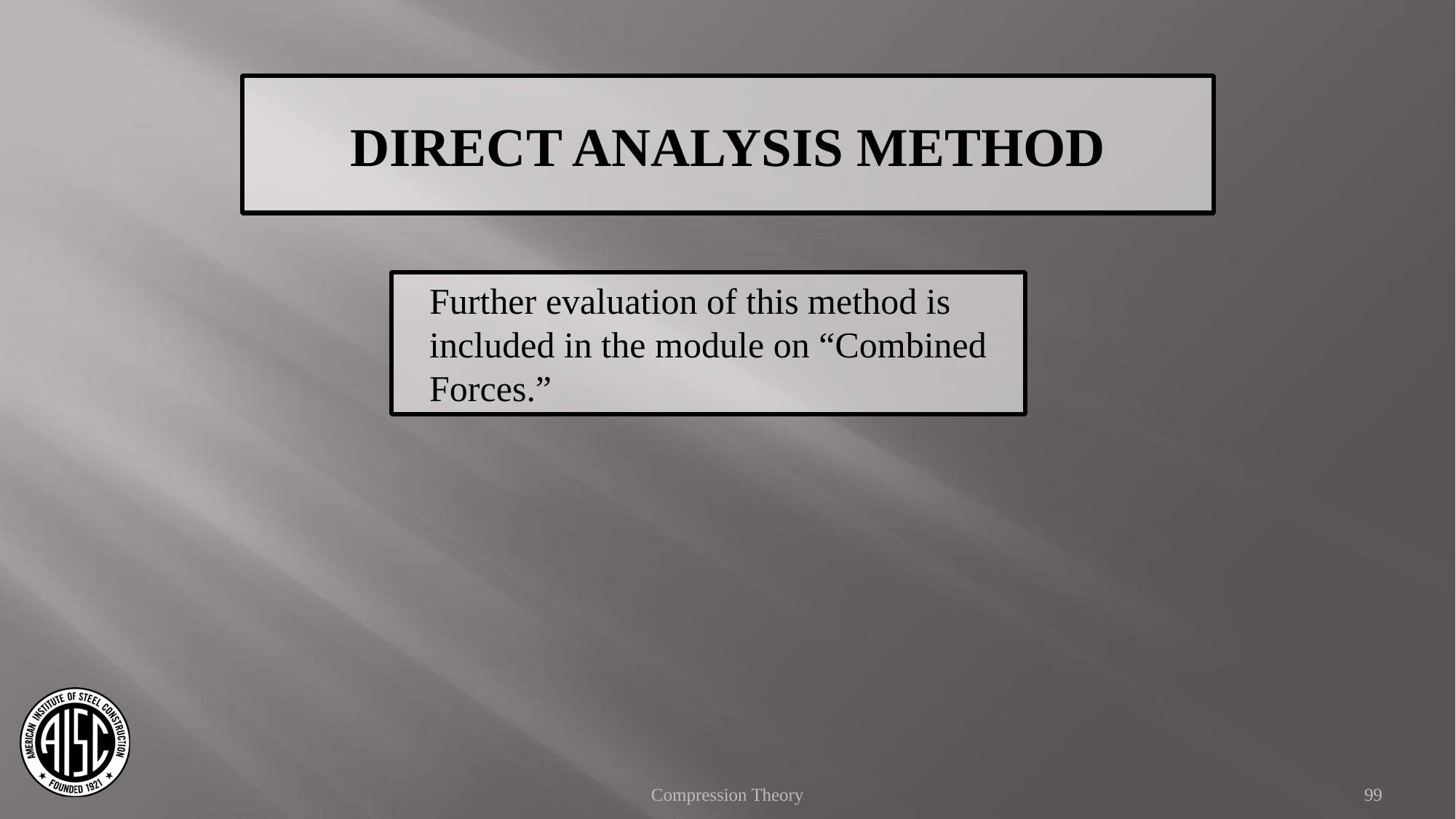

DIRECT ANALYSIS METHOD
Further evaluation of this method is included in the module on “Combined Forces.”
Compression Theory
99